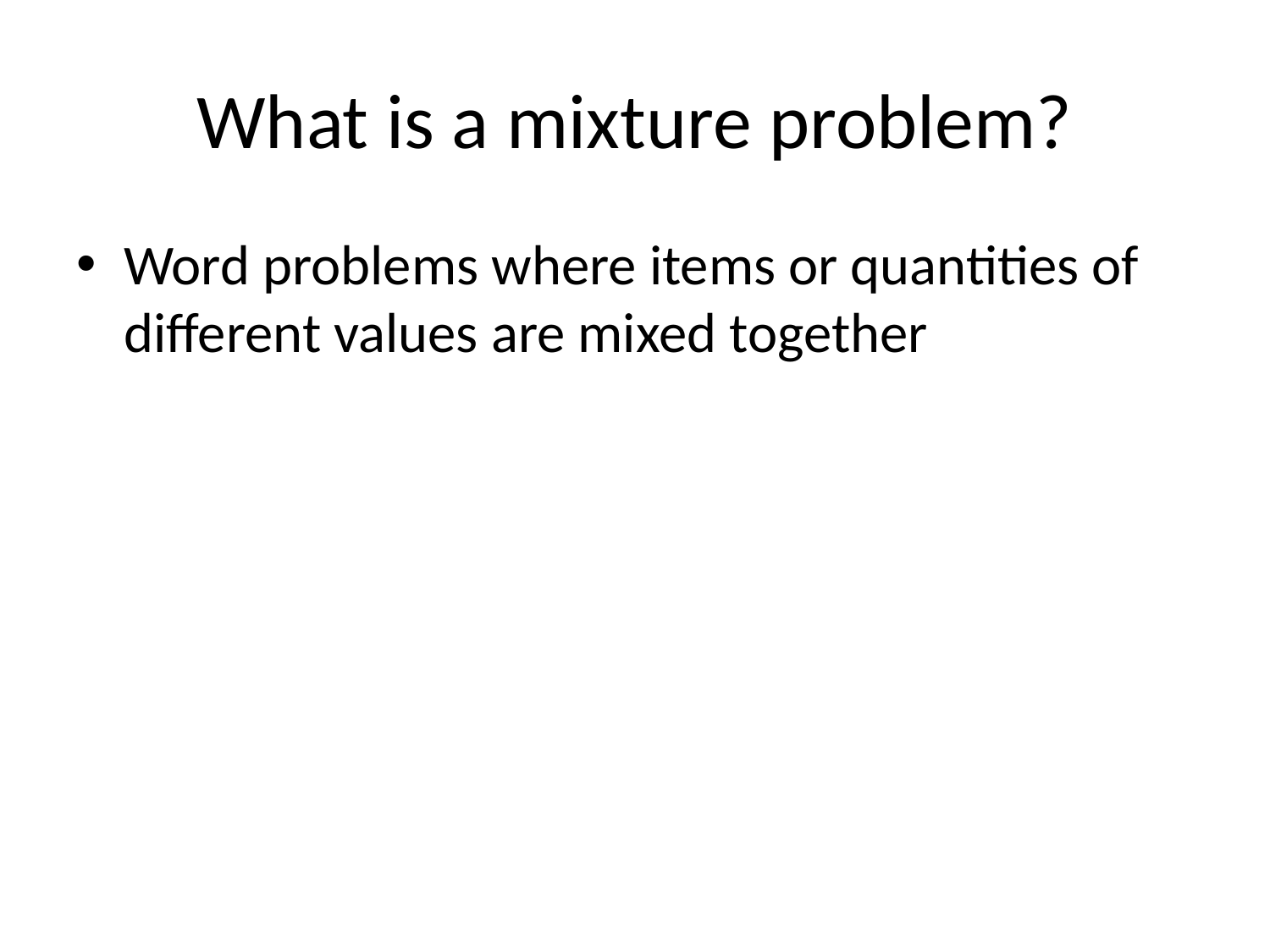

# What is a mixture problem?
Word problems where items or quantities of different values are mixed together